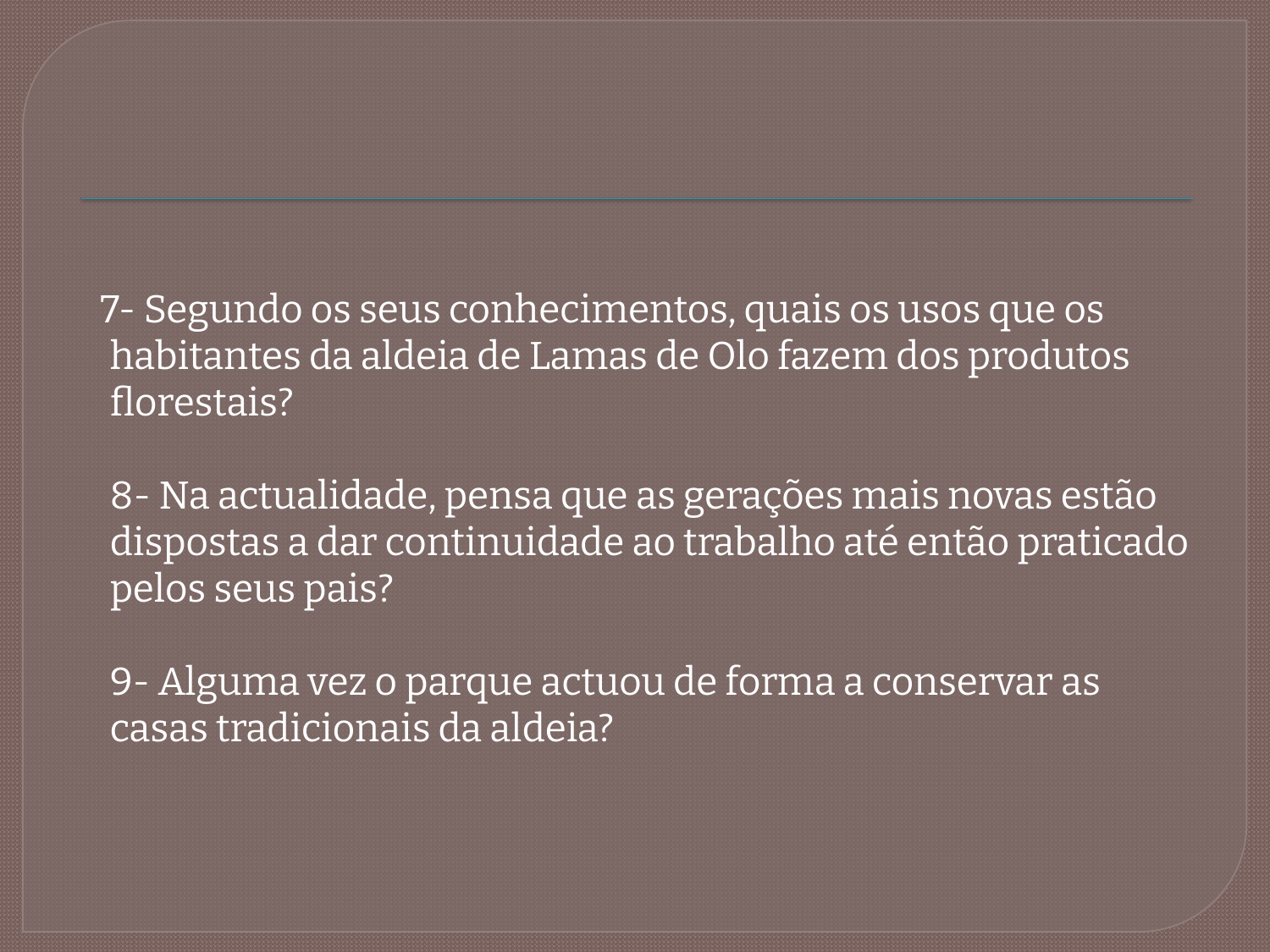

7- Segundo os seus conhecimentos, quais os usos que os habitantes da aldeia de Lamas de Olo fazem dos produtos florestais?
 
8- Na actualidade, pensa que as gerações mais novas estão dispostas a dar continuidade ao trabalho até então praticado pelos seus pais?
 
9- Alguma vez o parque actuou de forma a conservar as casas tradicionais da aldeia?